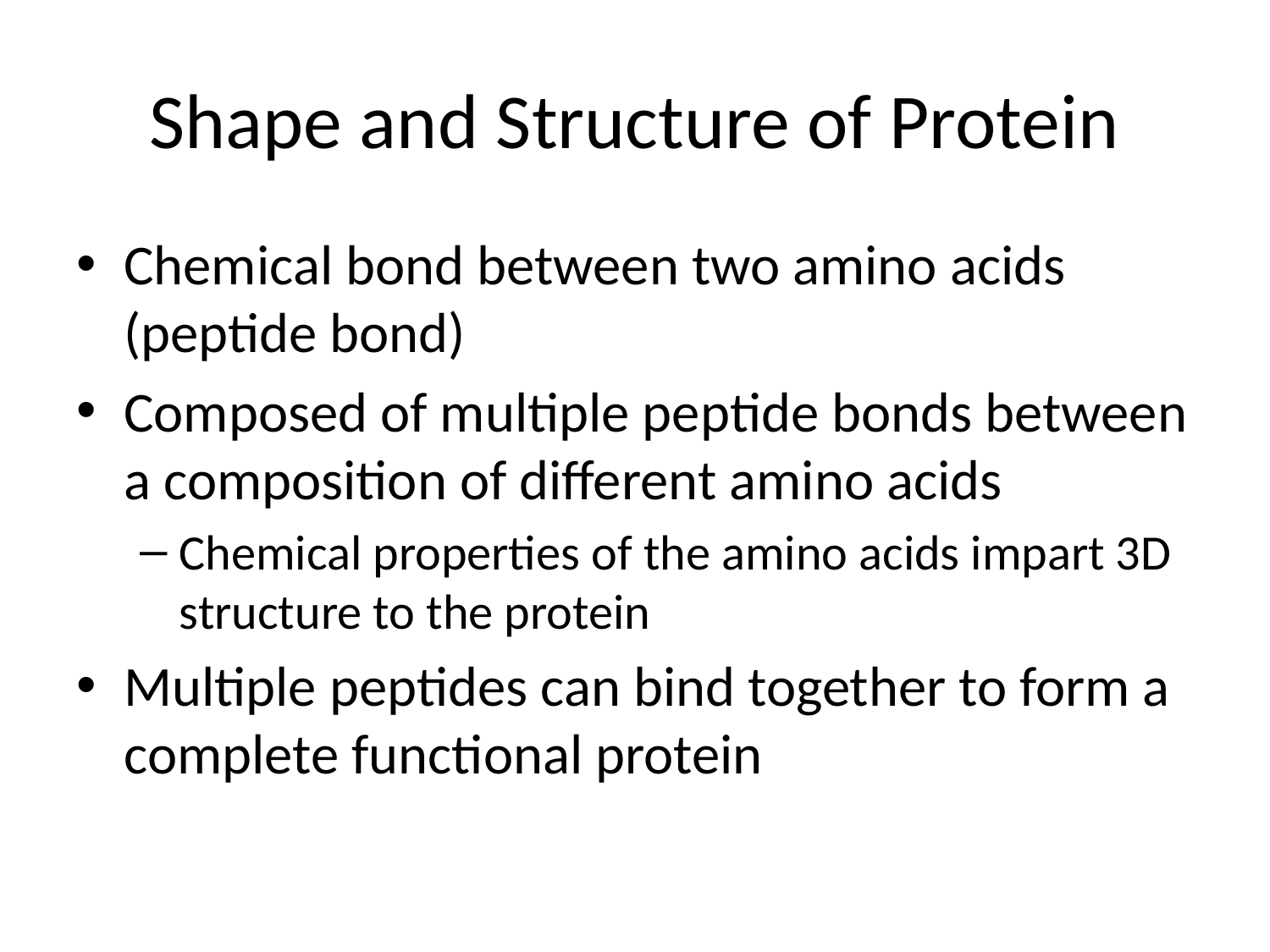

# Shape and Structure of Protein
Chemical bond between two amino acids (peptide bond)
Composed of multiple peptide bonds between a composition of different amino acids
Chemical properties of the amino acids impart 3D structure to the protein
Multiple peptides can bind together to form a complete functional protein